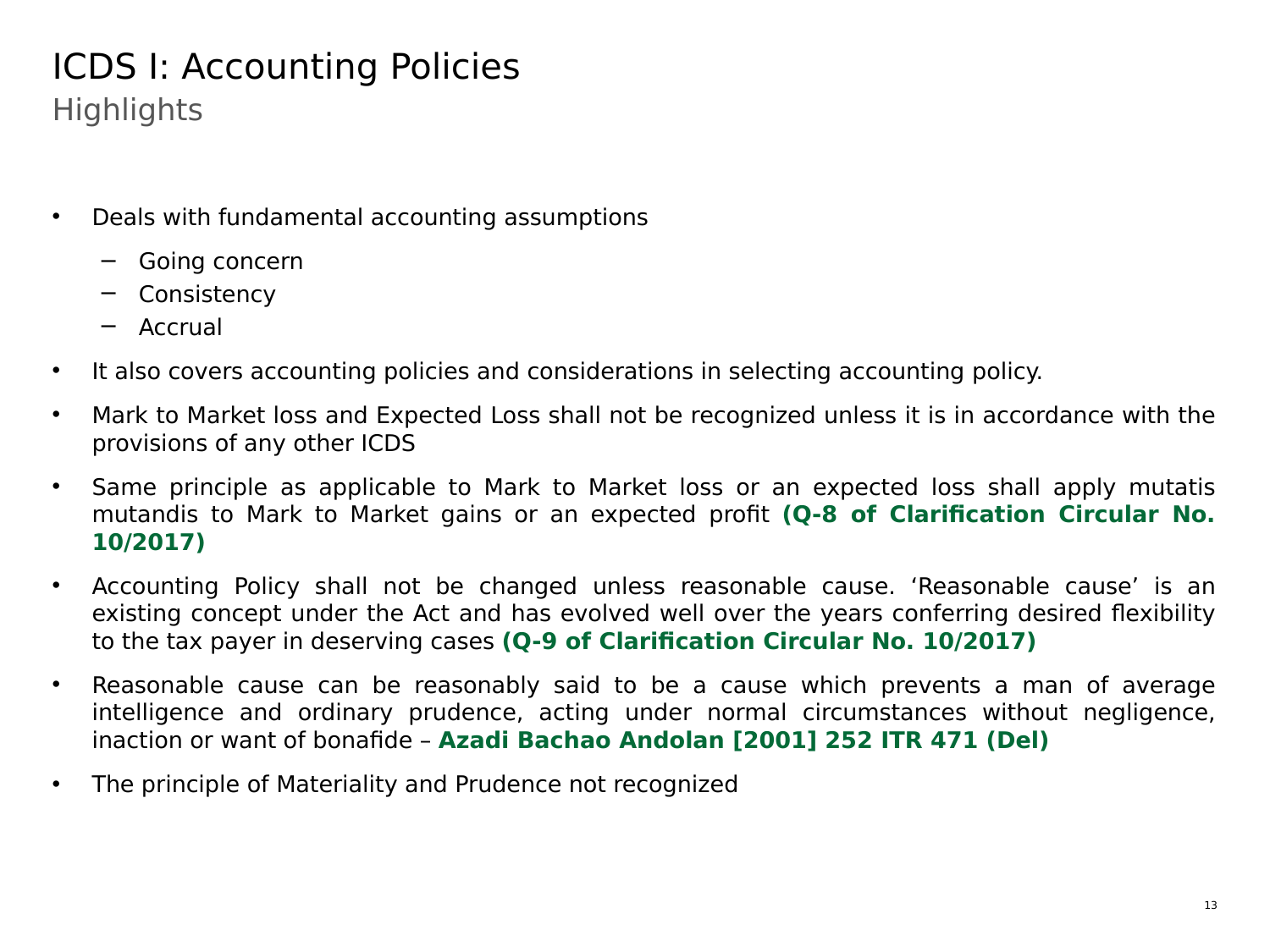

# ICDS I: Accounting Policies
Highlights
Deals with fundamental accounting assumptions
Going concern
Consistency
Accrual
It also covers accounting policies and considerations in selecting accounting policy.
Mark to Market loss and Expected Loss shall not be recognized unless it is in accordance with the provisions of any other ICDS
Same principle as applicable to Mark to Market loss or an expected loss shall apply mutatis mutandis to Mark to Market gains or an expected profit (Q-8 of Clarification Circular No. 10/2017)
Accounting Policy shall not be changed unless reasonable cause. ‘Reasonable cause’ is an existing concept under the Act and has evolved well over the years conferring desired flexibility to the tax payer in deserving cases (Q-9 of Clarification Circular No. 10/2017)
Reasonable cause can be reasonably said to be a cause which prevents a man of average intelligence and ordinary prudence, acting under normal circumstances without negligence, inaction or want of bonafide – Azadi Bachao Andolan [2001] 252 ITR 471 (Del)
The principle of Materiality and Prudence not recognized